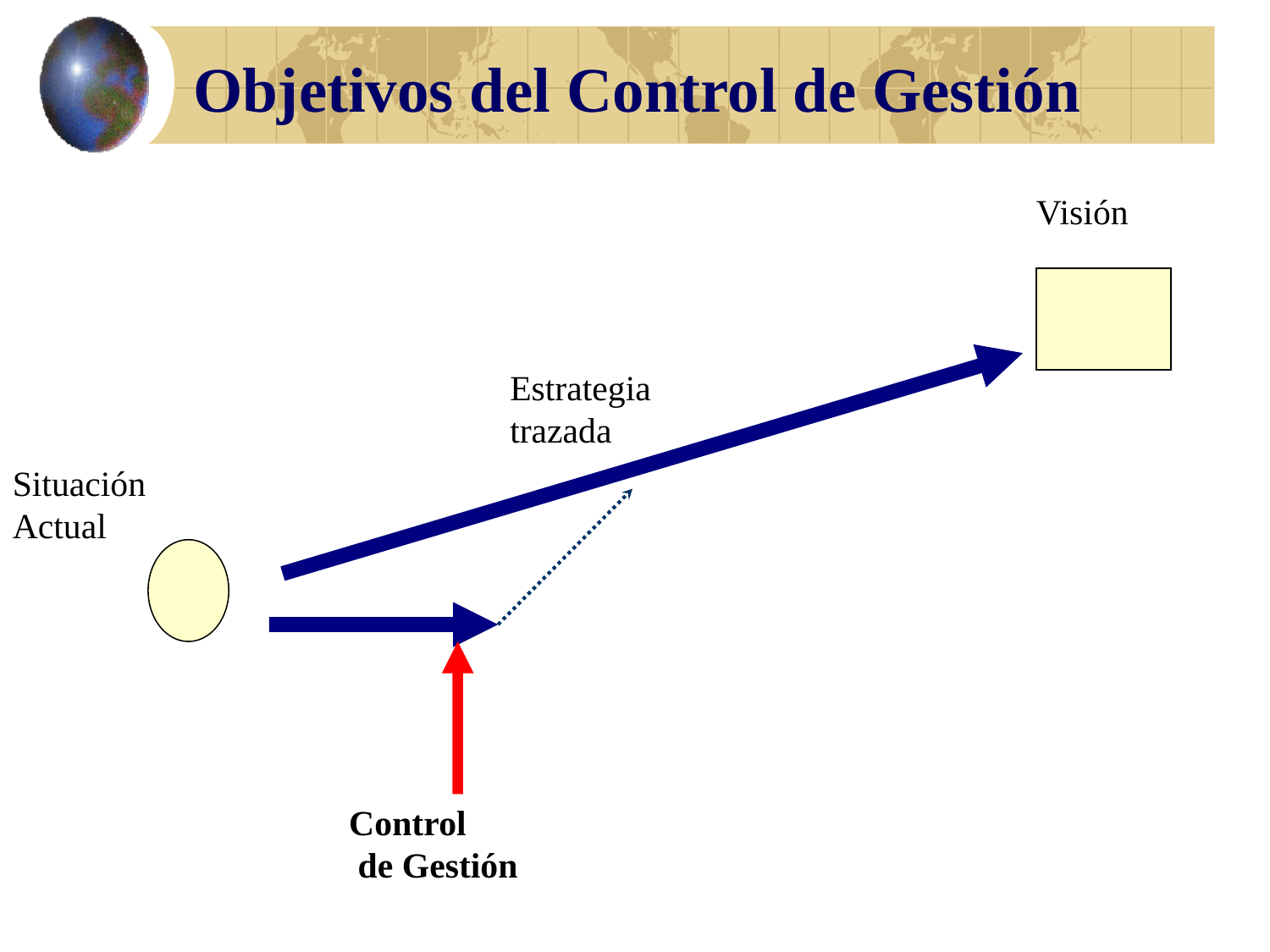

Objetivos del Control de Gestión
Visión

Situación
Actual

Estrategia
trazada

Control
 de Gestión